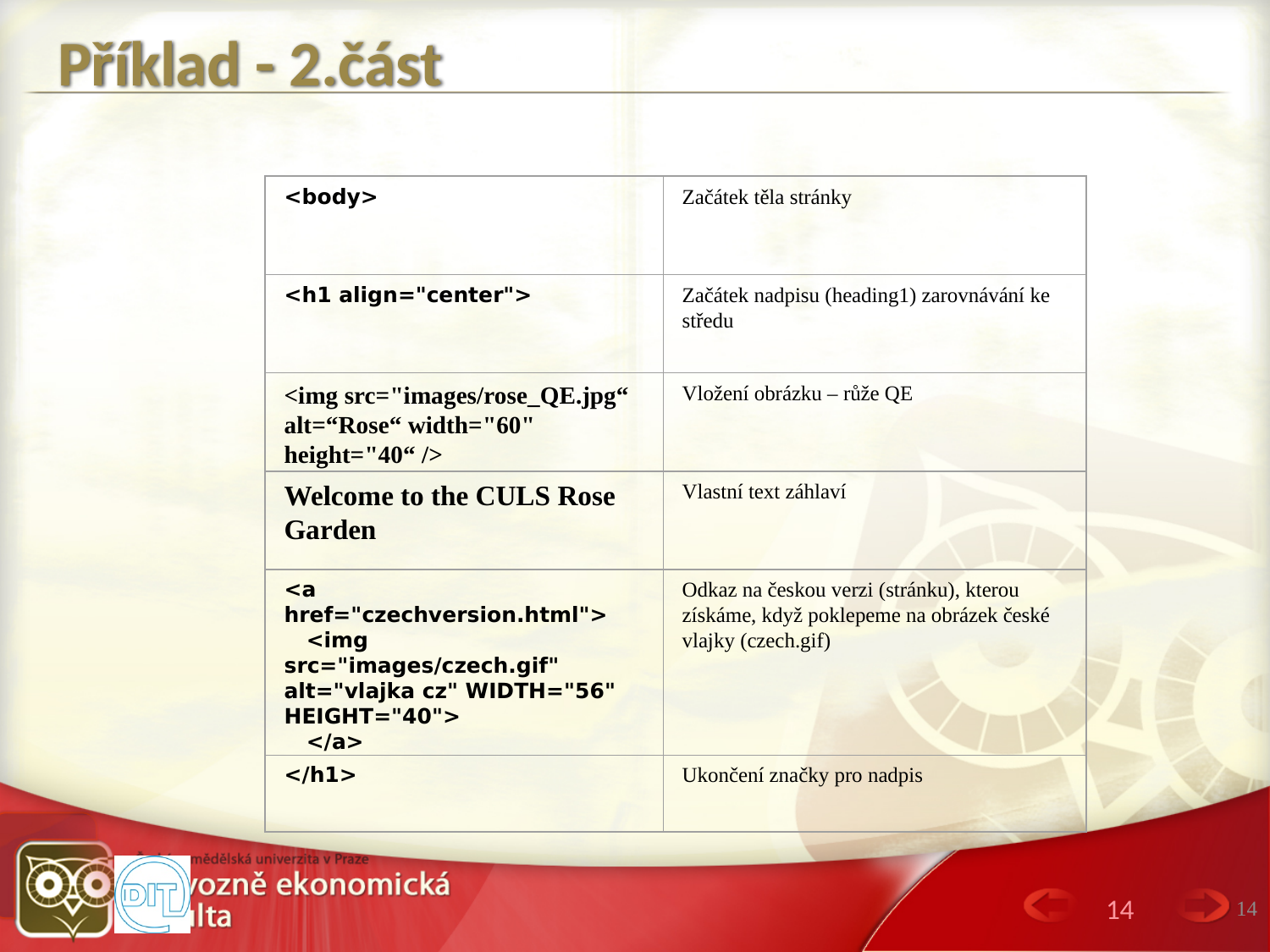

# Příklad - 2.část

<body>

Začátek těla stránky

<h1 align="center">

Začátek nadpisu (heading1) zarovnávání ke středu

<img src="images/rose_QE.jpg“ alt=“Rose“ width="60" height="40“ />

Vložení obrázku – růže QE

Welcome to the CULS Rose Garden

Vlastní text záhlaví

<a href="czechversion.html">
   <img src="images/czech.gif" alt="vlajka cz" WIDTH="56" HEIGHT="40">
   </a>

Odkaz na českou verzi (stránku), kterou získáme, když poklepeme na obrázek české vlajky (czech.gif)

</h1>

Ukončení značky pro nadpis

14